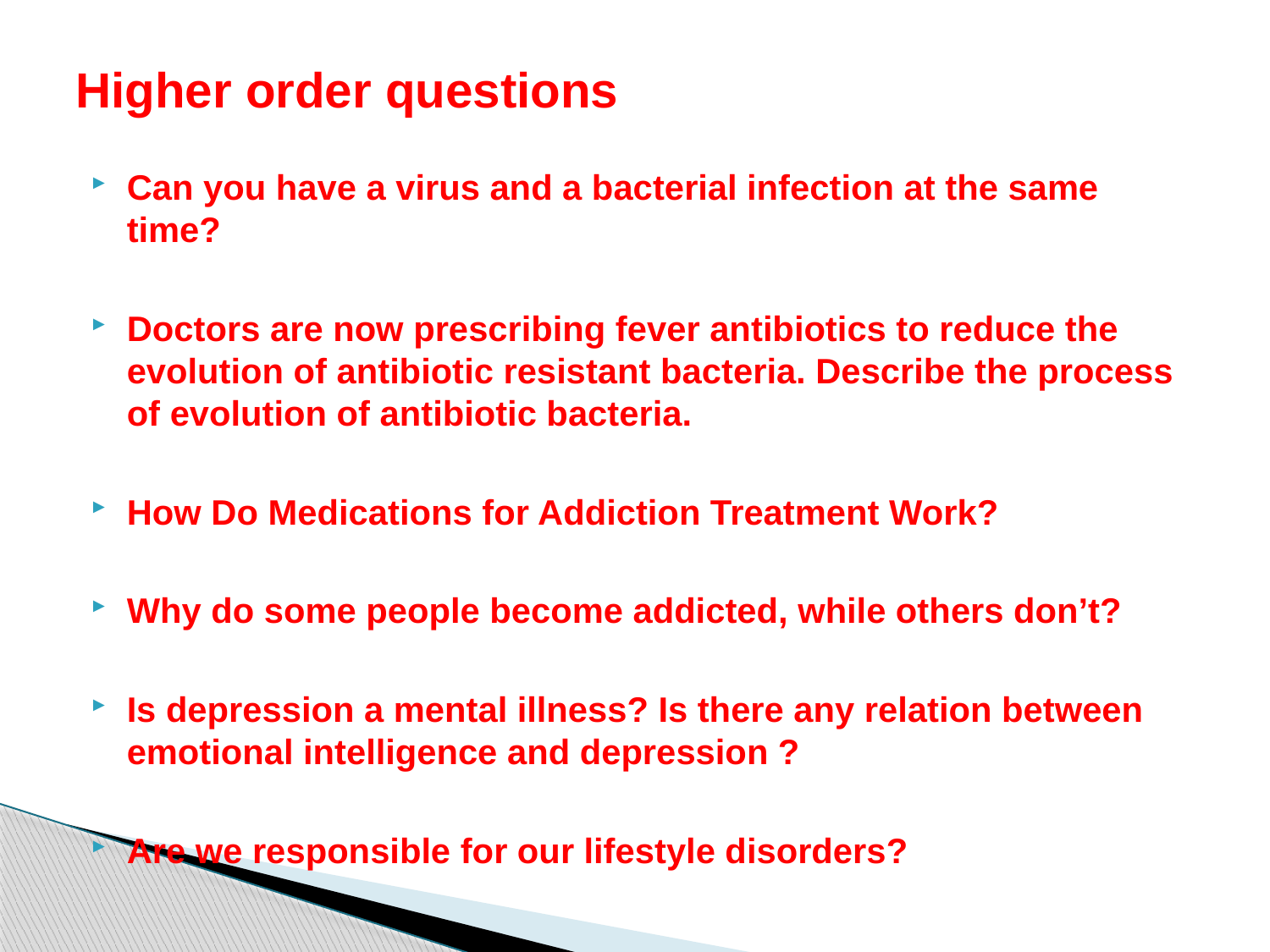

# Higher order questions
Can you have a virus and a bacterial infection at the same time?

Doctors are now prescribing fever antibiotics to reduce the evolution of antibiotic resistant bacteria. Describe the process of evolution of antibiotic bacteria.

How Do Medications for Addiction Treatment Work?

Why do some people become addicted, while others don’t?

Is depression a mental illness? Is there any relation between emotional intelligence and depression ?

Are we responsible for our lifestyle disorders?